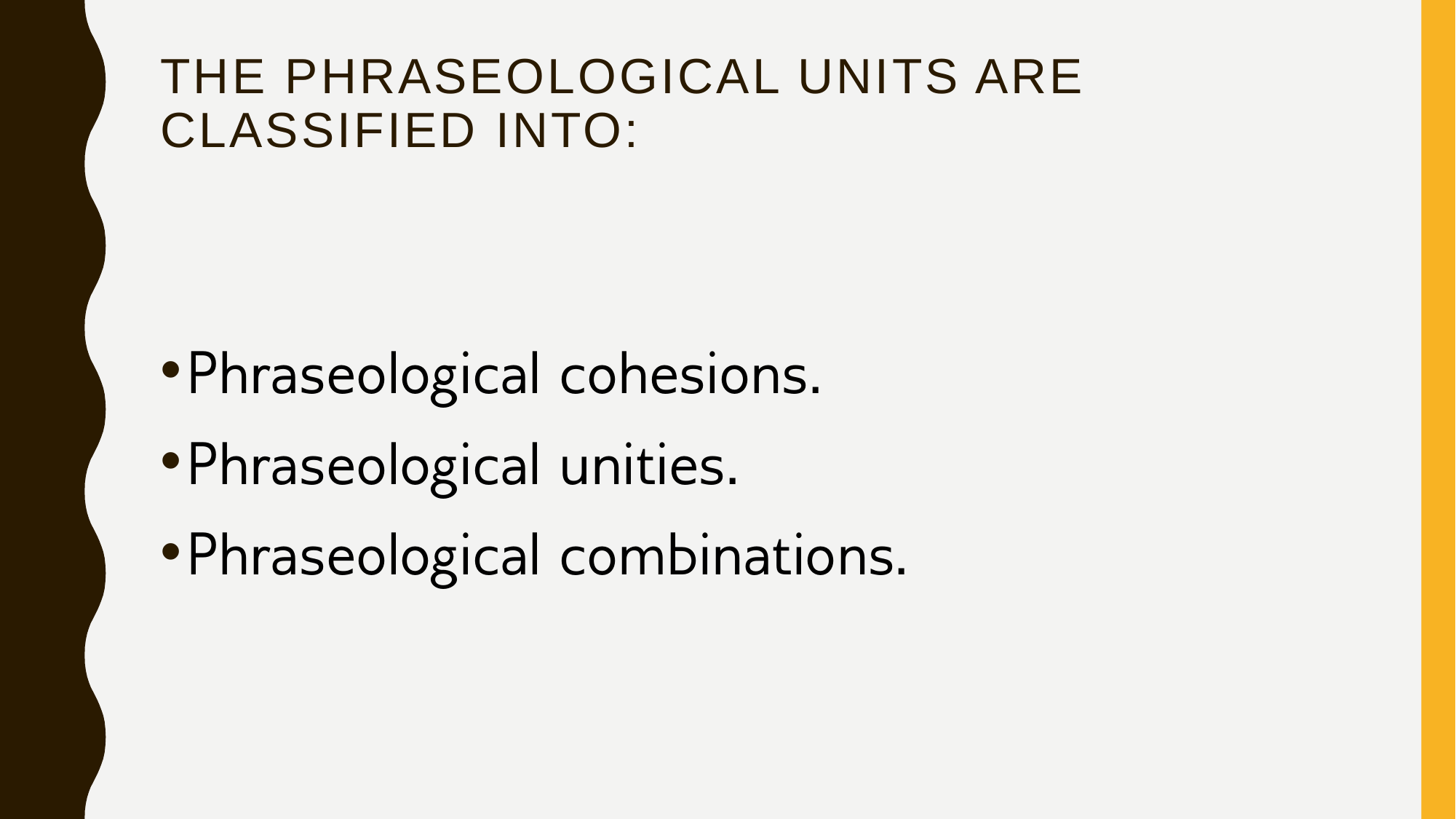

# The Phraseological units are classified into:

Phraseological cohesions.
Phraseological unities.
Phraseological combinations.